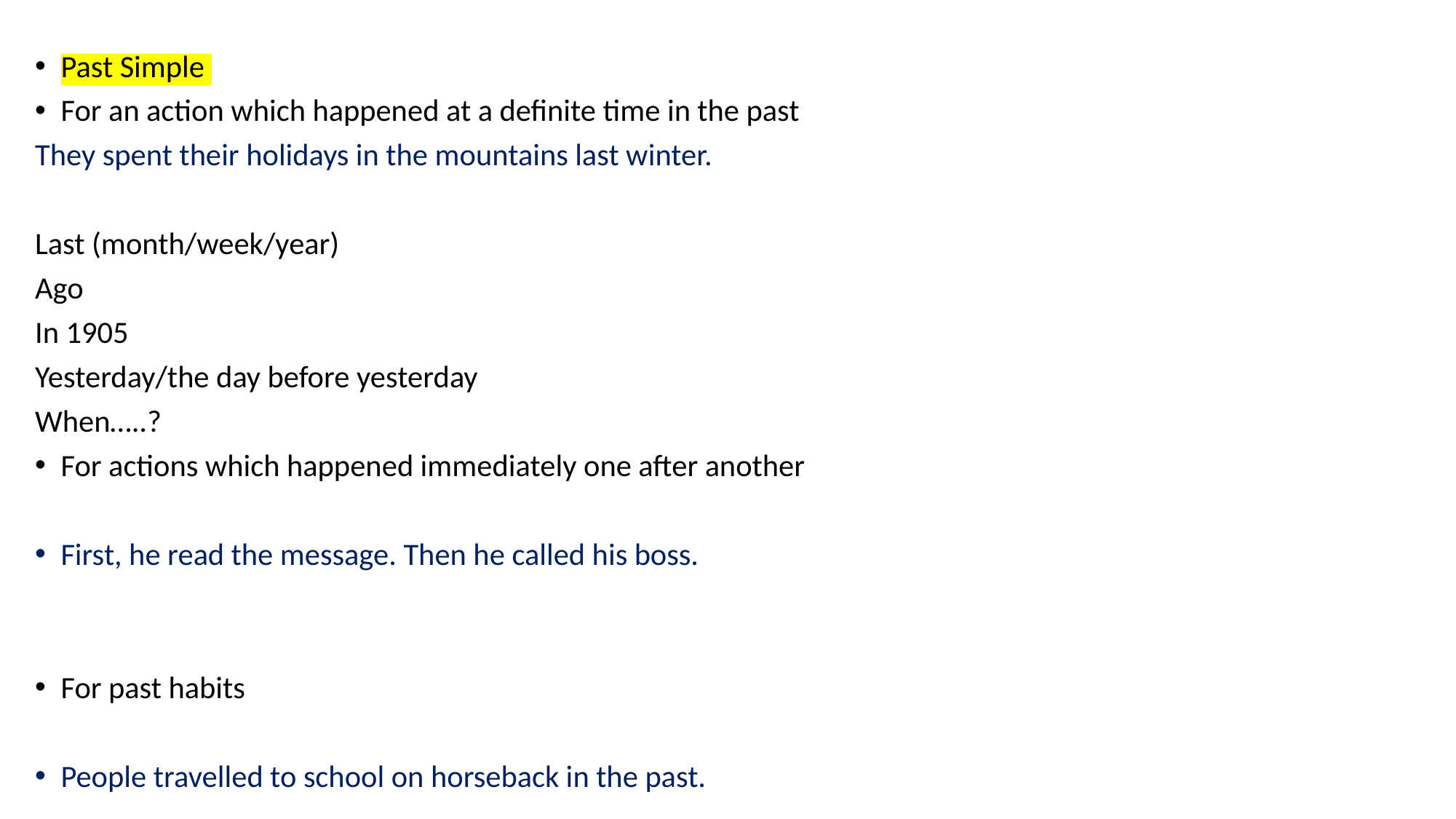

Past Simple
For an action which happened at a definite time in the past
They spent their holidays in the mountains last winter.

Last (month/week/year)
Ago
In 1905
Yesterday/the day before yesterday
When…..?
For actions which happened immediately one after another

First, he read the message. Then he called his boss.

For past habits

People travelled to school on horseback in the past.